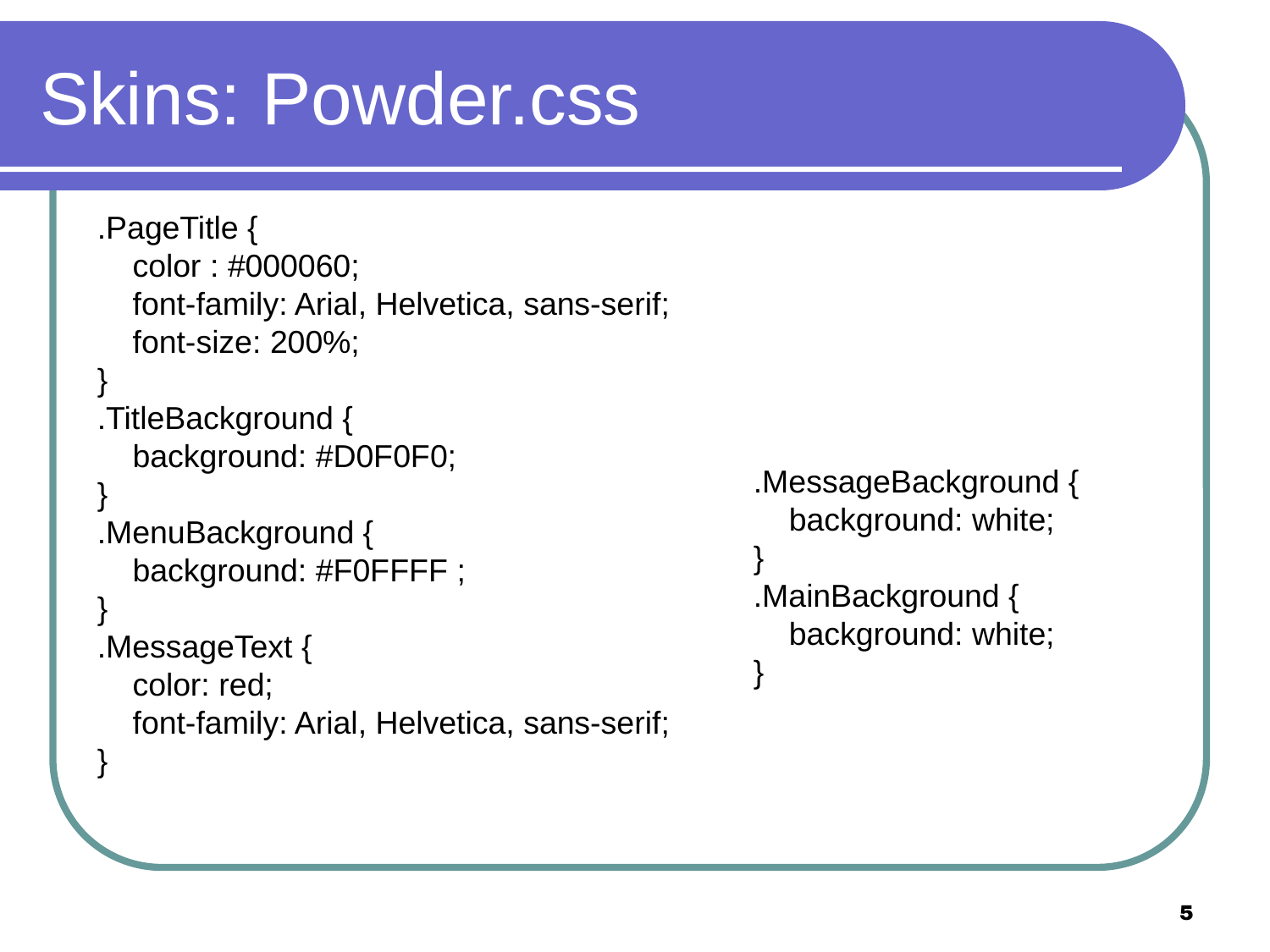

# Skins: Powder.css
.PageTitle {
    color : #000060;
    font-family: Arial, Helvetica, sans-serif;
    font-size: 200%;
}
.TitleBackground {
    background: #D0F0F0;
}
.MenuBackground {
    background: #F0FFFF ;
}
.MessageText {
    color: red;
    font-family: Arial, Helvetica, sans-serif;
}
.MessageBackground {
    background: white;
}
.MainBackground {
    background: white;
}
5